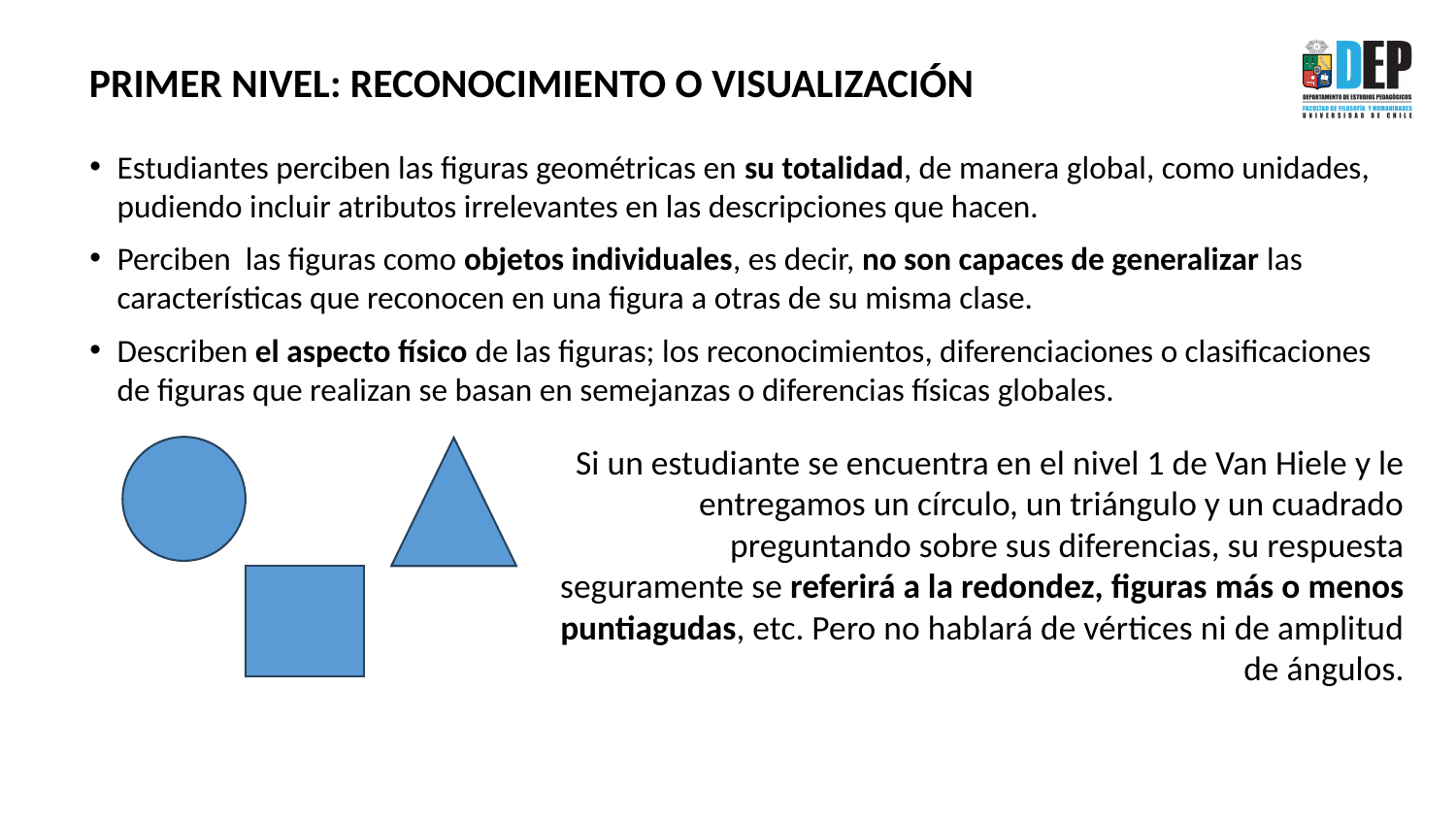

# PRIMER NIVEL: RECONOCIMIENTO O VISUALIZACIÓN
Estudiantes perciben las figuras geométricas en su totalidad, de manera global, como unidades, pudiendo incluir atributos irrelevantes en las descripciones que hacen.
Perciben  las figuras como objetos individuales, es decir, no son capaces de generalizar las características que reconocen en una figura a otras de su misma clase.
Describen el aspecto físico de las figuras; los reconocimientos, diferenciaciones o clasificaciones de figuras que realizan se basan en semejanzas o diferencias físicas globales.
Si un estudiante se encuentra en el nivel 1 de Van Hiele y le entregamos un círculo, un triángulo y un cuadrado preguntando sobre sus diferencias, su respuesta seguramente se referirá a la redondez, figuras más o menos puntiagudas, etc. Pero no hablará de vértices ni de amplitud de ángulos.